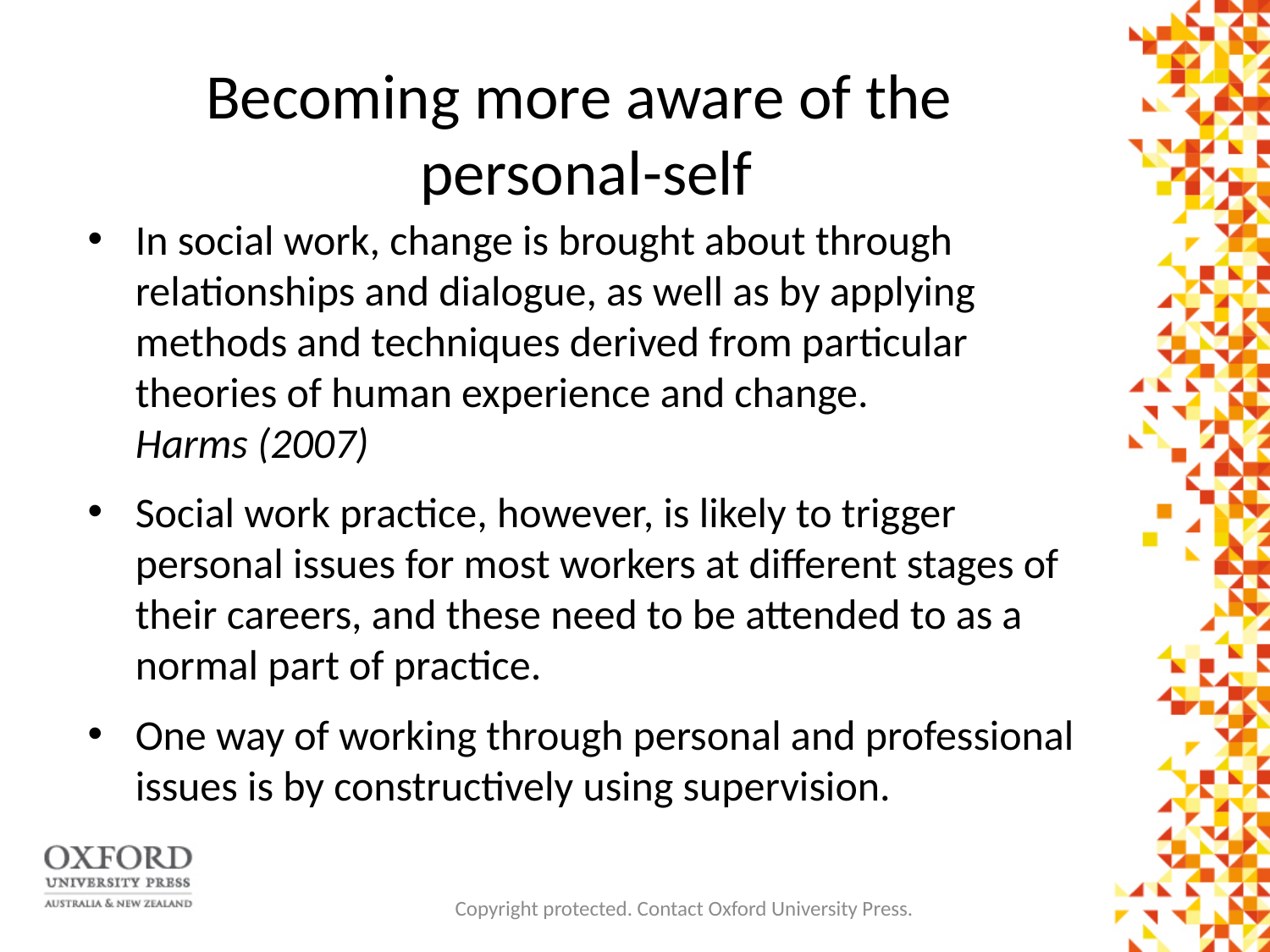

# Becoming more aware of the personal-self
In social work, change is brought about through relationships and dialogue, as well as by applying methods and techniques derived from particular theories of human experience and change.
Harms (2007)
Social work practice, however, is likely to trigger personal issues for most workers at different stages of their careers, and these need to be attended to as a normal part of practice.
One way of working through personal and professional issues is by constructively using supervision.
Copyright protected. Contact Oxford University Press.